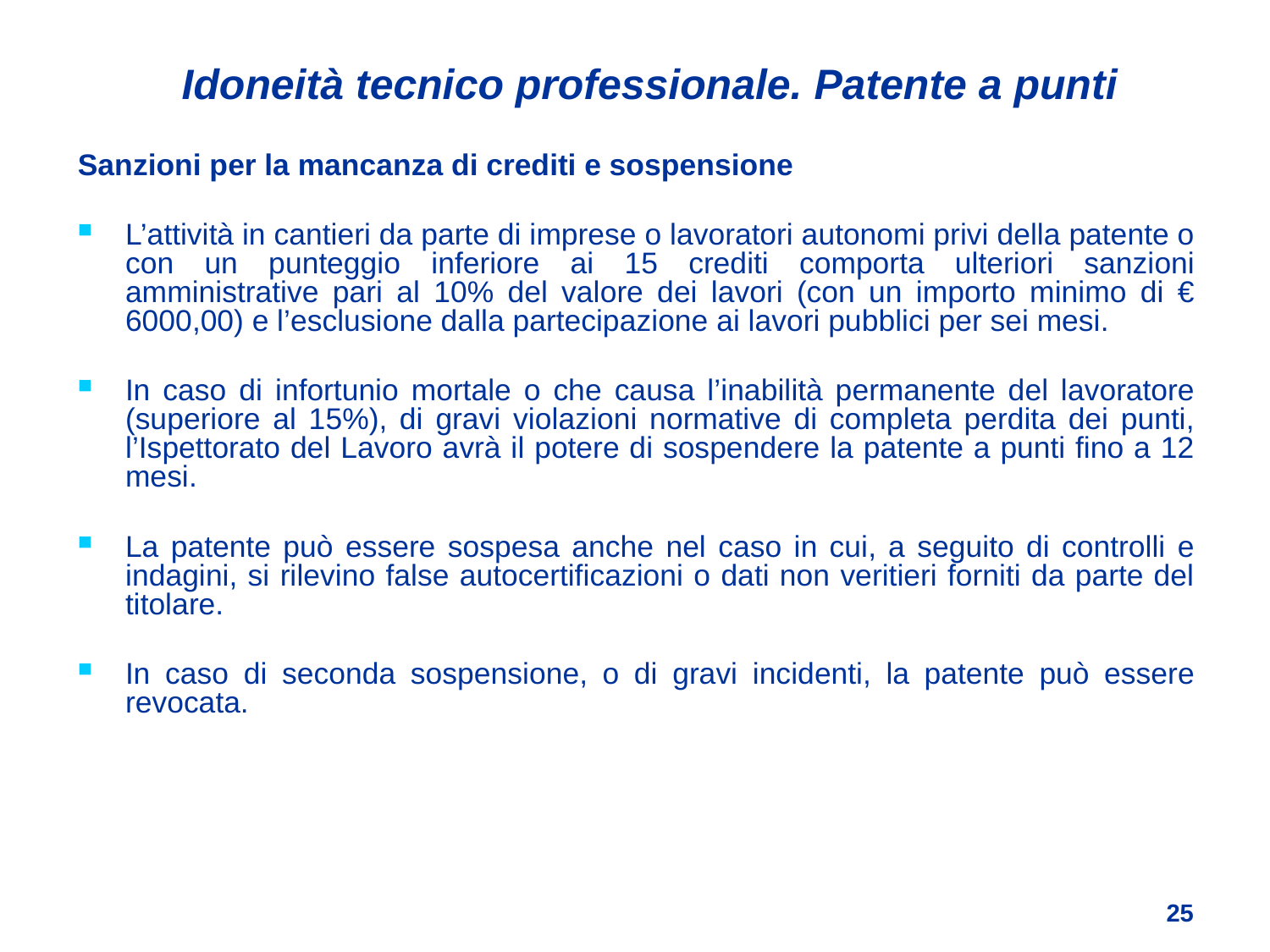

Idoneità tecnico professionale. Patente a punti

Sanzioni per la mancanza di crediti e sospensione

L’attività in cantieri da parte di imprese o lavoratori autonomi privi della patente o con un punteggio inferiore ai 15 crediti comporta ulteriori sanzioni amministrative pari al 10% del valore dei lavori (con un importo minimo di € 6000,00) e l’esclusione dalla partecipazione ai lavori pubblici per sei mesi.

In caso di infortunio mortale o che causa l’inabilità permanente del lavoratore (superiore al 15%), di gravi violazioni normative di completa perdita dei punti, l’Ispettorato del Lavoro avrà il potere di sospendere la patente a punti fino a 12 mesi.

La patente può essere sospesa anche nel caso in cui, a seguito di controlli e indagini, si rilevino false autocertificazioni o dati non veritieri forniti da parte del titolare.

In caso di seconda sospensione, o di gravi incidenti, la patente può essere revocata.

25